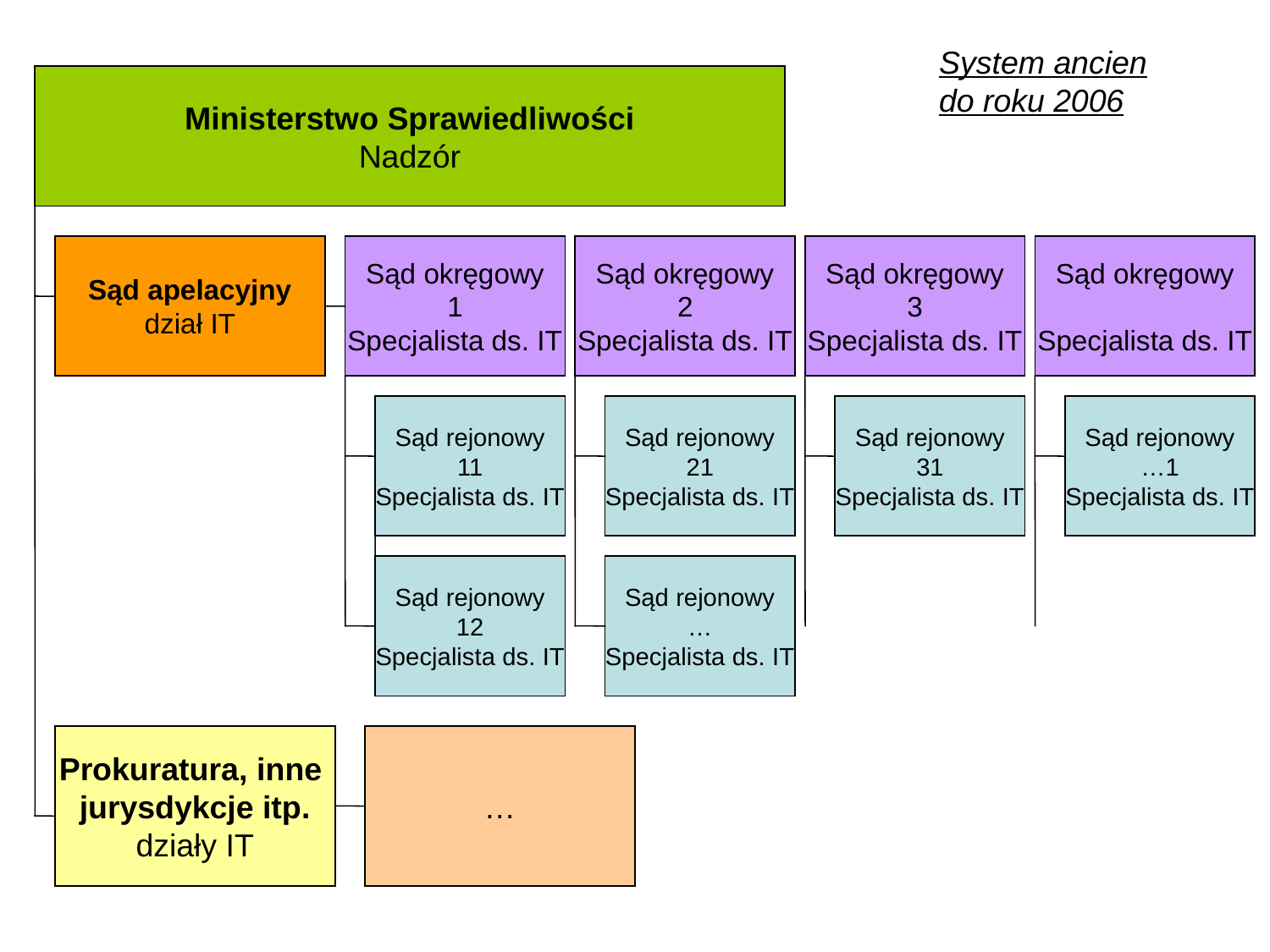

System ancien
do roku 2006
Ministerstwo Sprawiedliwości
Nadzór

Sąd apelacyjny
dział IT
Sąd okręgowy
1
Specjalista ds. IT
Sąd okręgowy
2
Specjalista ds. IT
Sąd okręgowy
3
Specjalista ds. IT
Sąd okręgowy

Specjalista ds. IT

Sąd rejonowy
11
Specjalista ds. IT
Sąd rejonowy
21
Specjalista ds. IT
Sąd rejonowy
31
Specjalista ds. IT
Sąd rejonowy
…1
Specjalista ds. IT

Sąd rejonowy
12
Specjalista ds. IT
Sąd rejonowy
…
Specjalista ds. IT

Prokuratura, inne
jurysdykcje itp.
działy IT
…